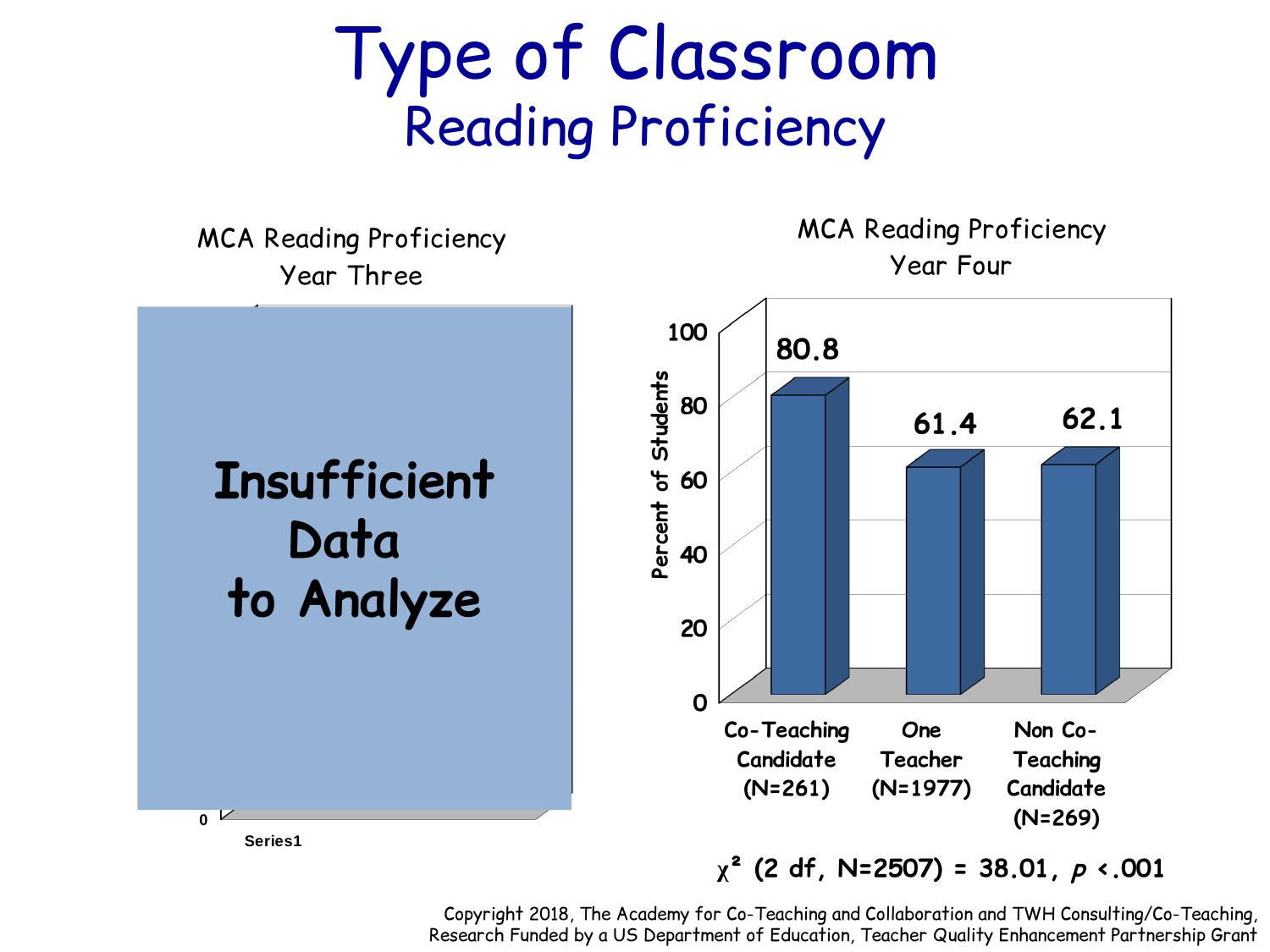

# Type of Classroom Reading Proficiency

[unsupported chart]

[unsupported chart]

Insufficient Data
to Analyze

χ² (2 df, N=2507) = 38.01, p <.001
Copyright 2018, The Academy for Co-Teaching and Collaboration and TWH Consulting/Co-Teaching,
Research Funded by a US Department of Education, Teacher Quality Enhancement Partnership Grant